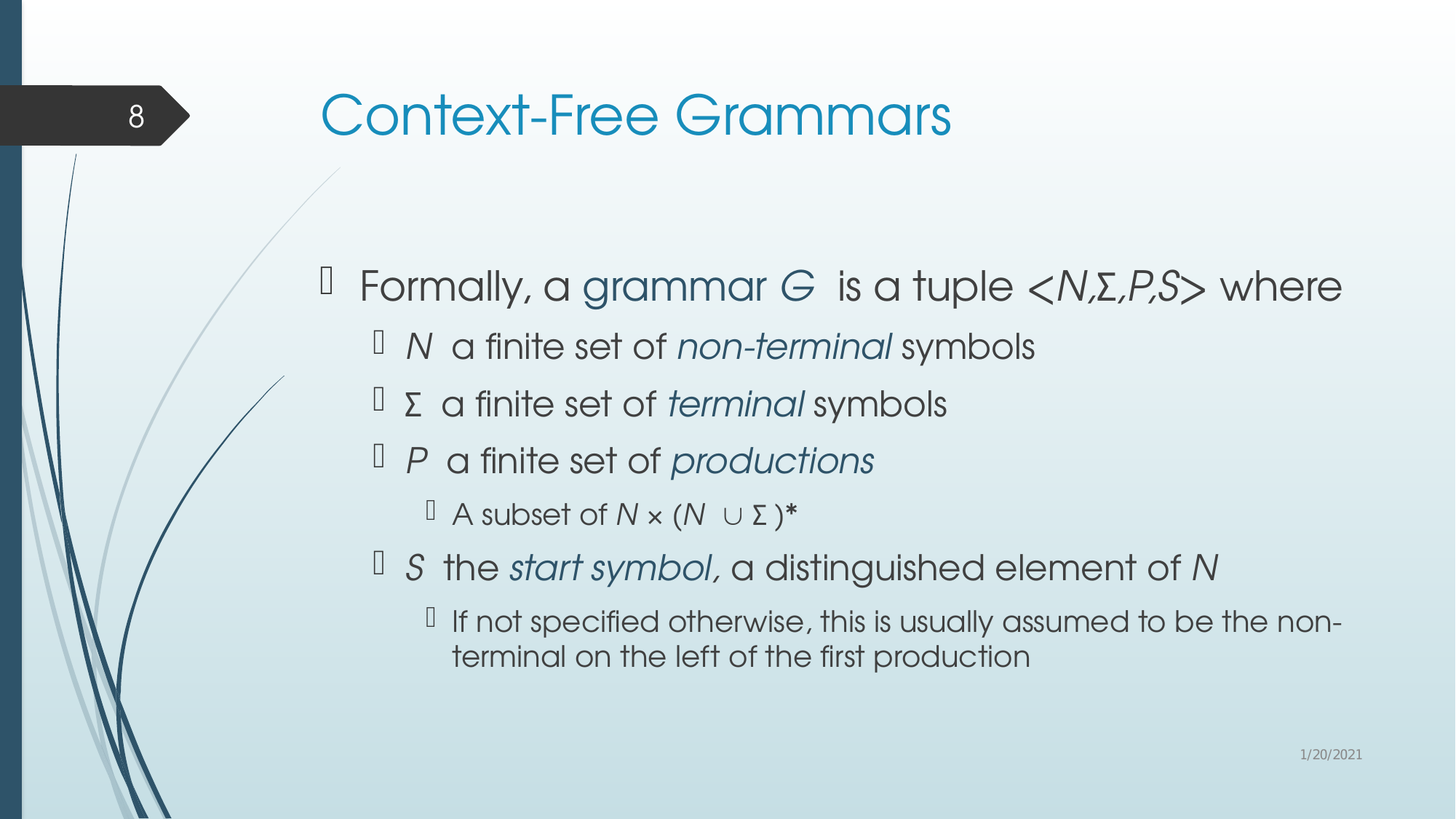

# Context-Free Grammars
8
Formally, a grammar G  is a tuple <N,Σ,P,S> where
N  a finite set of non-terminal symbols
Σ  a finite set of terminal symbols
P  a finite set of productions
A subset of N × (N  ∪ Σ )*
S  the start symbol, a distinguished element of N
If not specified otherwise, this is usually assumed to be the non-terminal on the left of the first production
1/20/2021